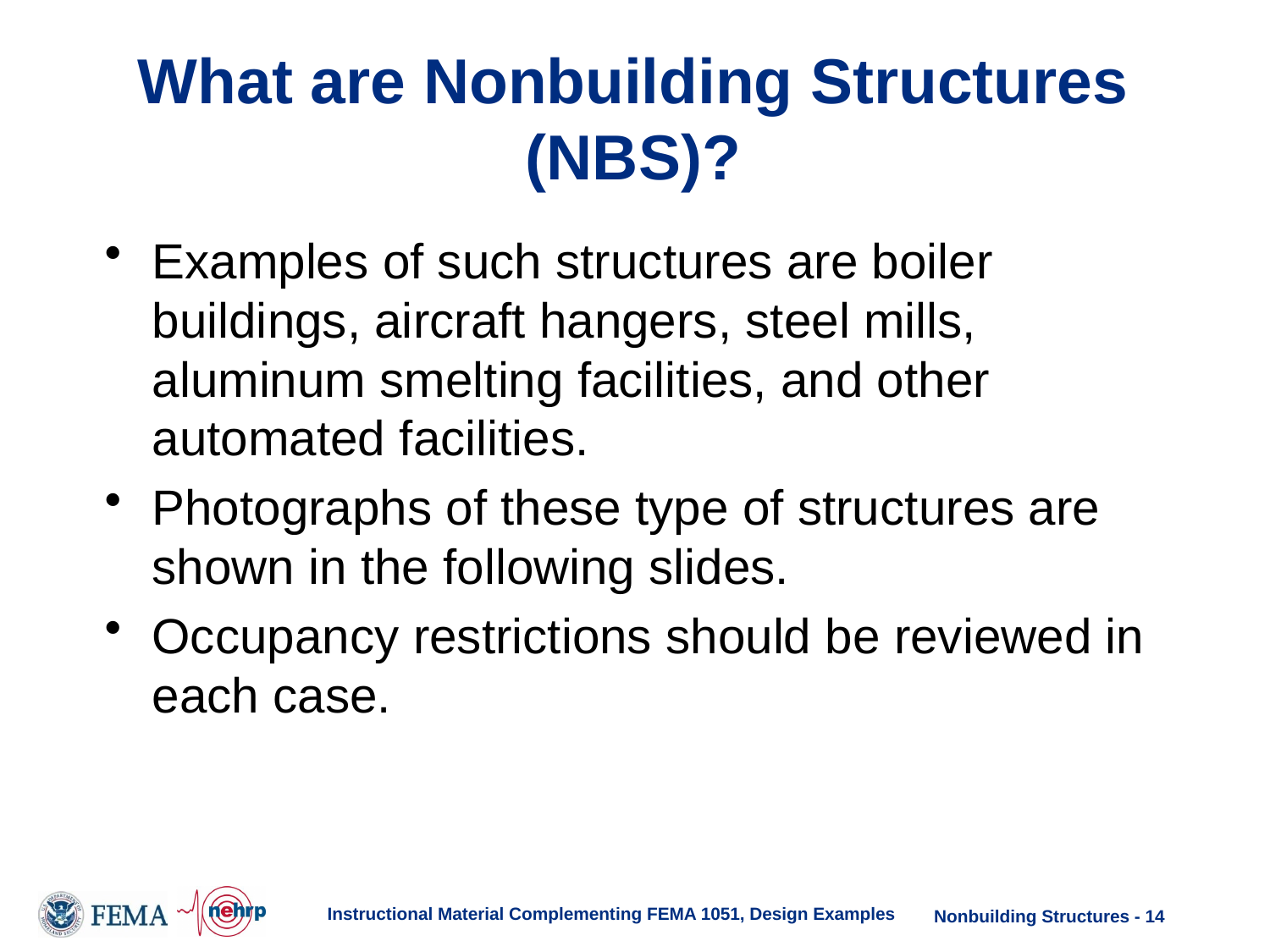

# What are Nonbuilding Structures (NBS)?
Examples of such structures are boiler buildings, aircraft hangers, steel mills, aluminum smelting facilities, and other automated facilities.
Photographs of these type of structures are shown in the following slides.
Occupancy restrictions should be reviewed in each case.
Instructional Material Complementing FEMA 1051, Design Examples
Nonbuilding Structures - 14